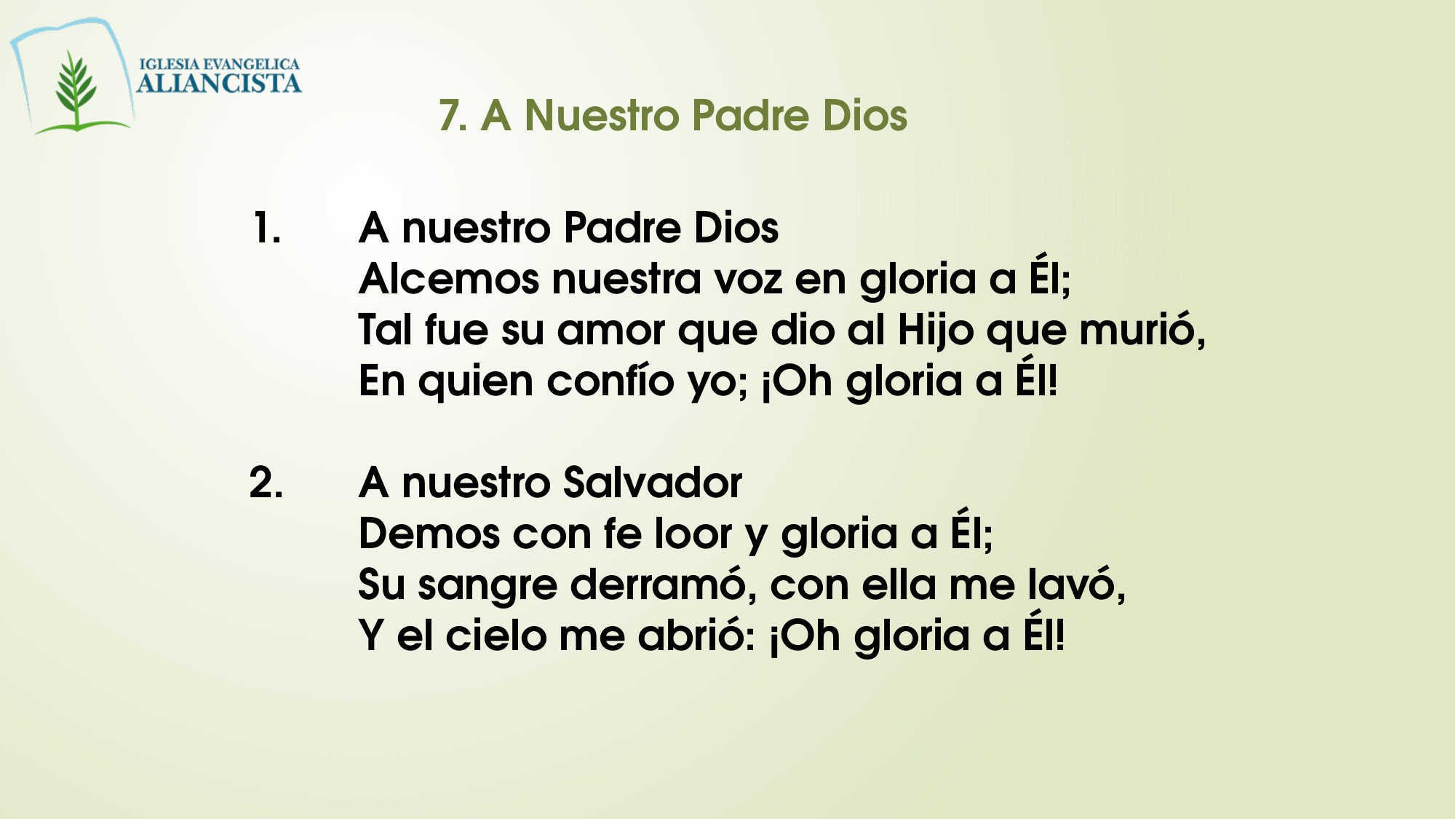

7. A Nuestro Padre Dios
1. 	A nuestro Padre Dios
		Alcemos nuestra voz en gloria a Él;
		Tal fue su amor que dio al Hijo que murió,
		En quien confío yo; ¡Oh gloria a Él!

2. 	A nuestro Salvador
		Demos con fe loor y gloria a Él;
		Su sangre derramó, con ella me lavó,
		Y el cielo me abrió: ¡Oh gloria a Él!